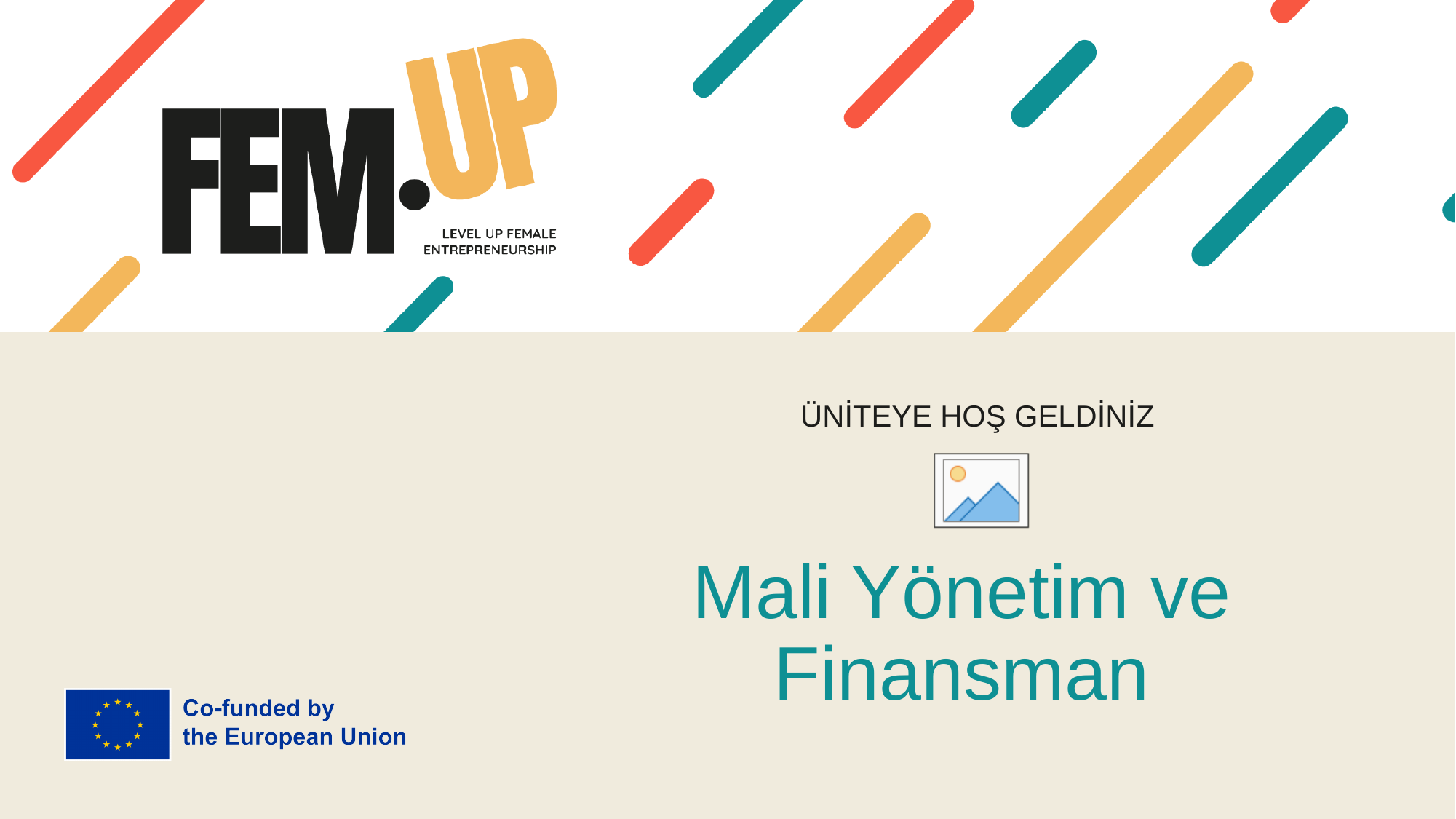

ÜNİTEYE HOŞ GELDİNİZ
# Mali Yönetim ve Finansman